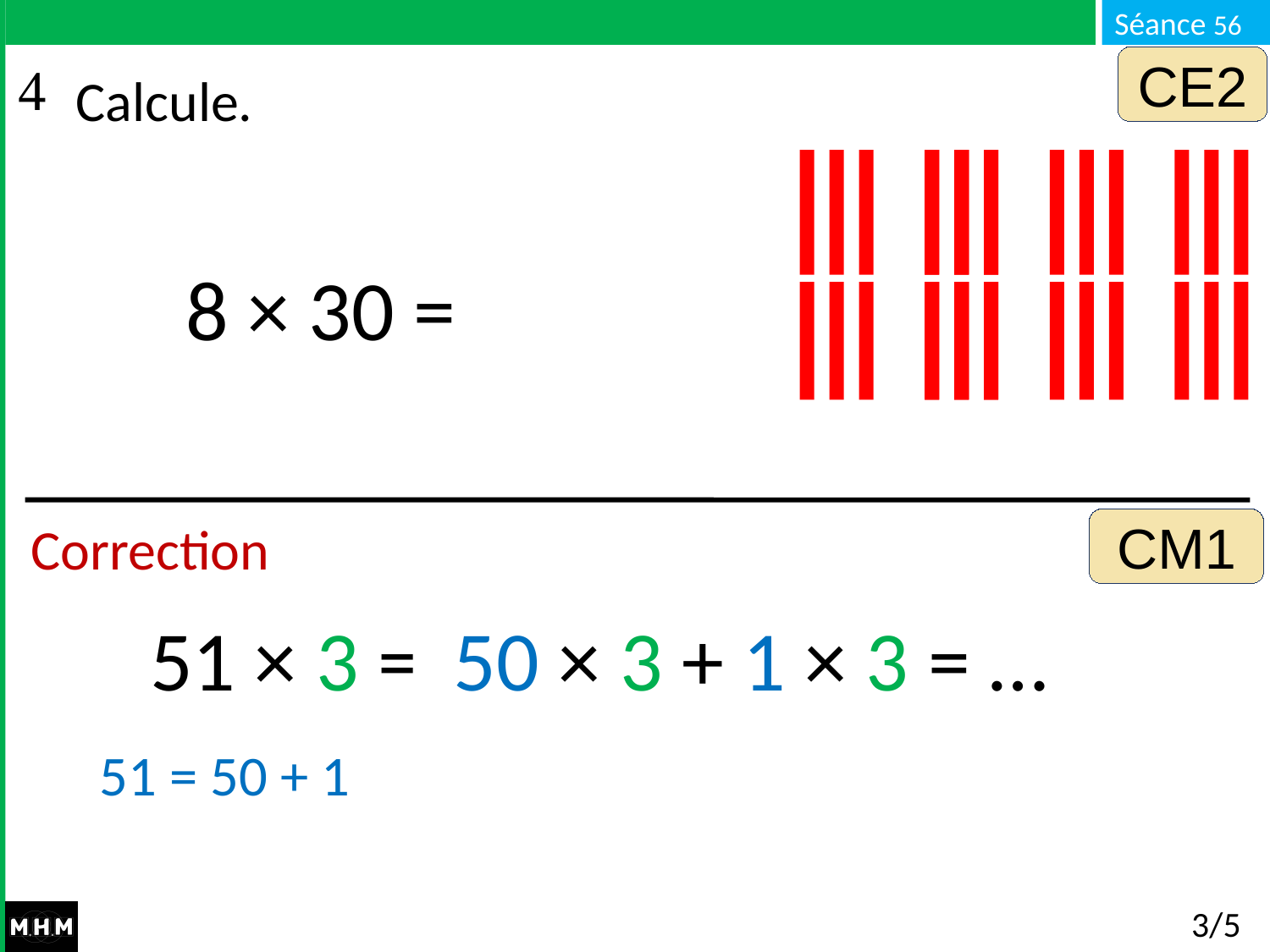

CE2
Calcule.

8 × 30 =

CM1
Correction
51 × 3 = …
50 × 3 + 1 × 3 = …
51 = 50 + 1
# 3/5